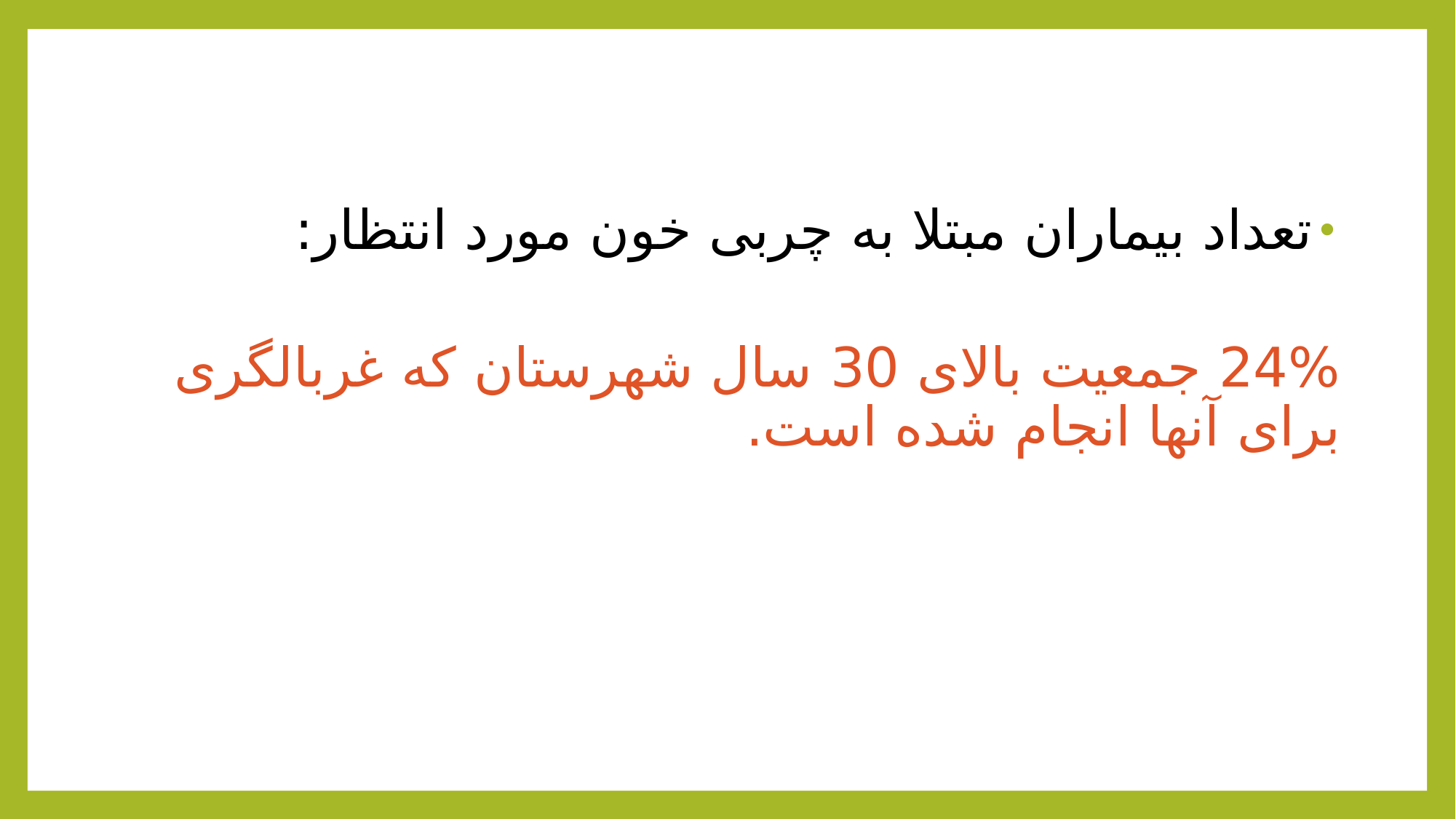

تعداد بیماران مبتلا به چربی خون مورد انتظار:

24% جمعیت بالای 30 سال شهرستان که غربالگری برای آنها انجام شده است.